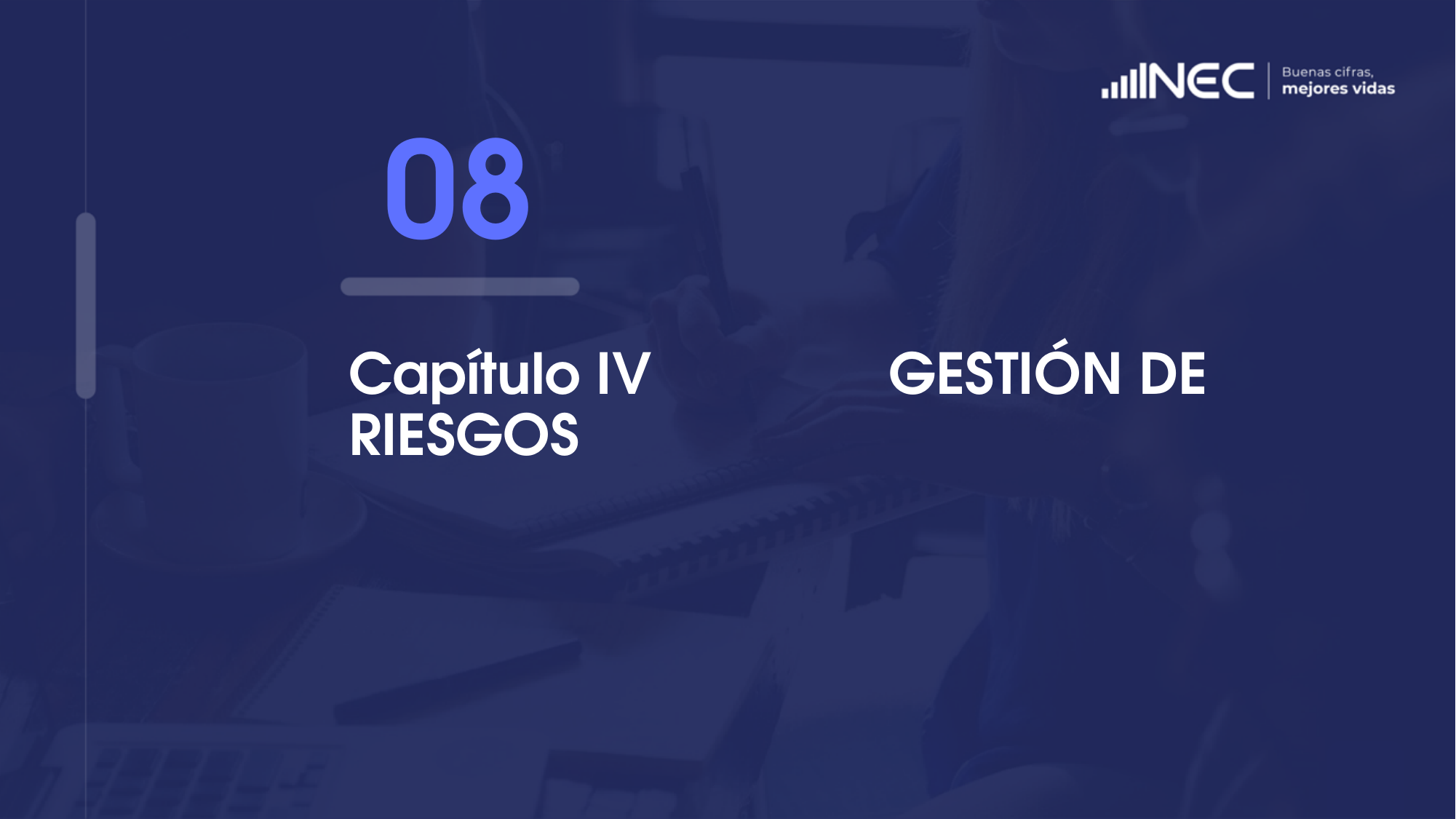

08
# Capítulo IV               GESTIÓN DE RIESGOS